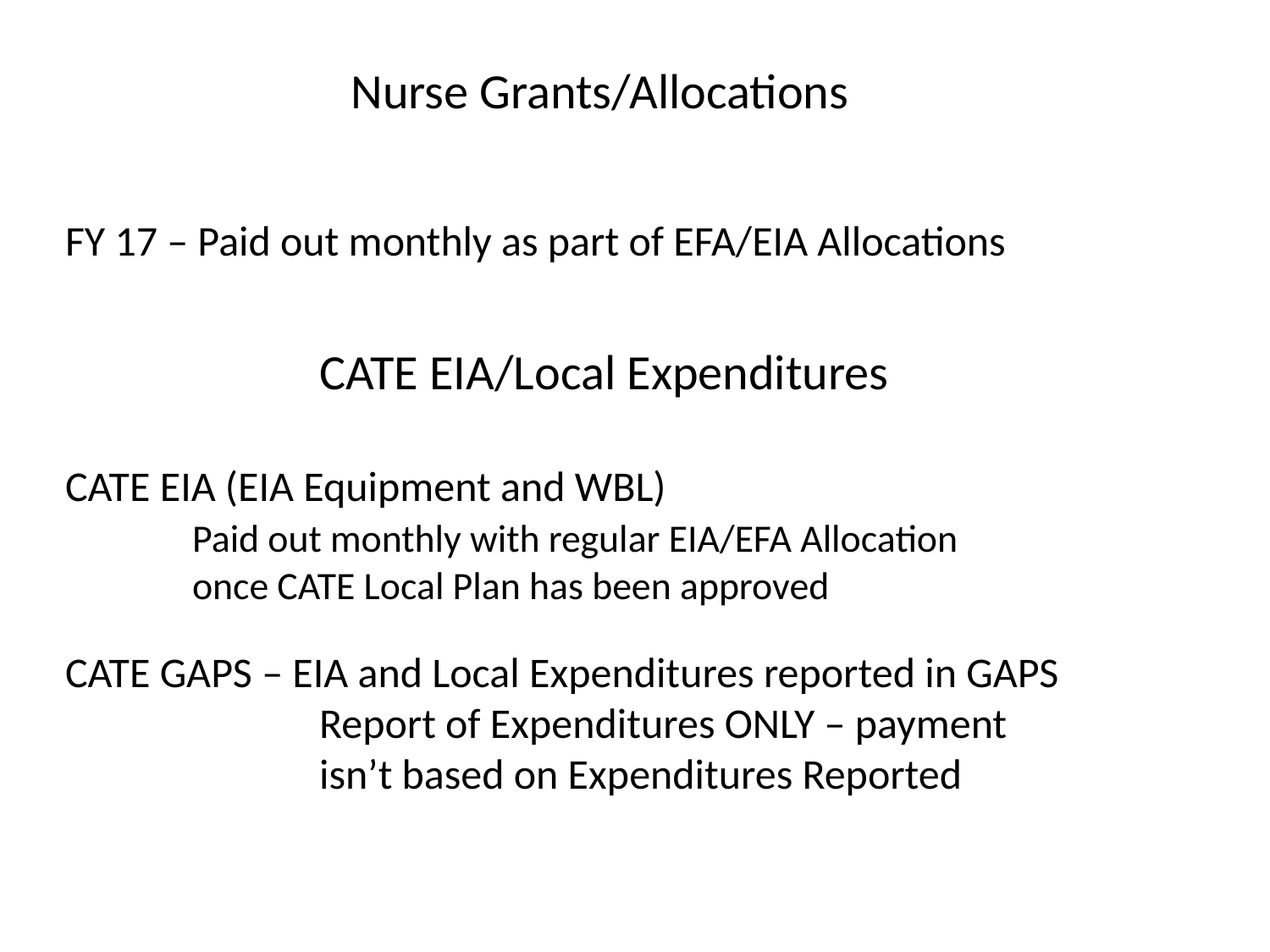

Nurse Grants/Allocations

FY 17 – Paid out monthly as part of EFA/EIA Allocations

		CATE EIA/Local Expenditures

CATE EIA (EIA Equipment and WBL)
	Paid out monthly with regular EIA/EFA Allocation
	once CATE Local Plan has been approved

CATE GAPS – EIA and Local Expenditures reported in GAPS
		Report of Expenditures ONLY – payment				isn’t based on Expenditures Reported